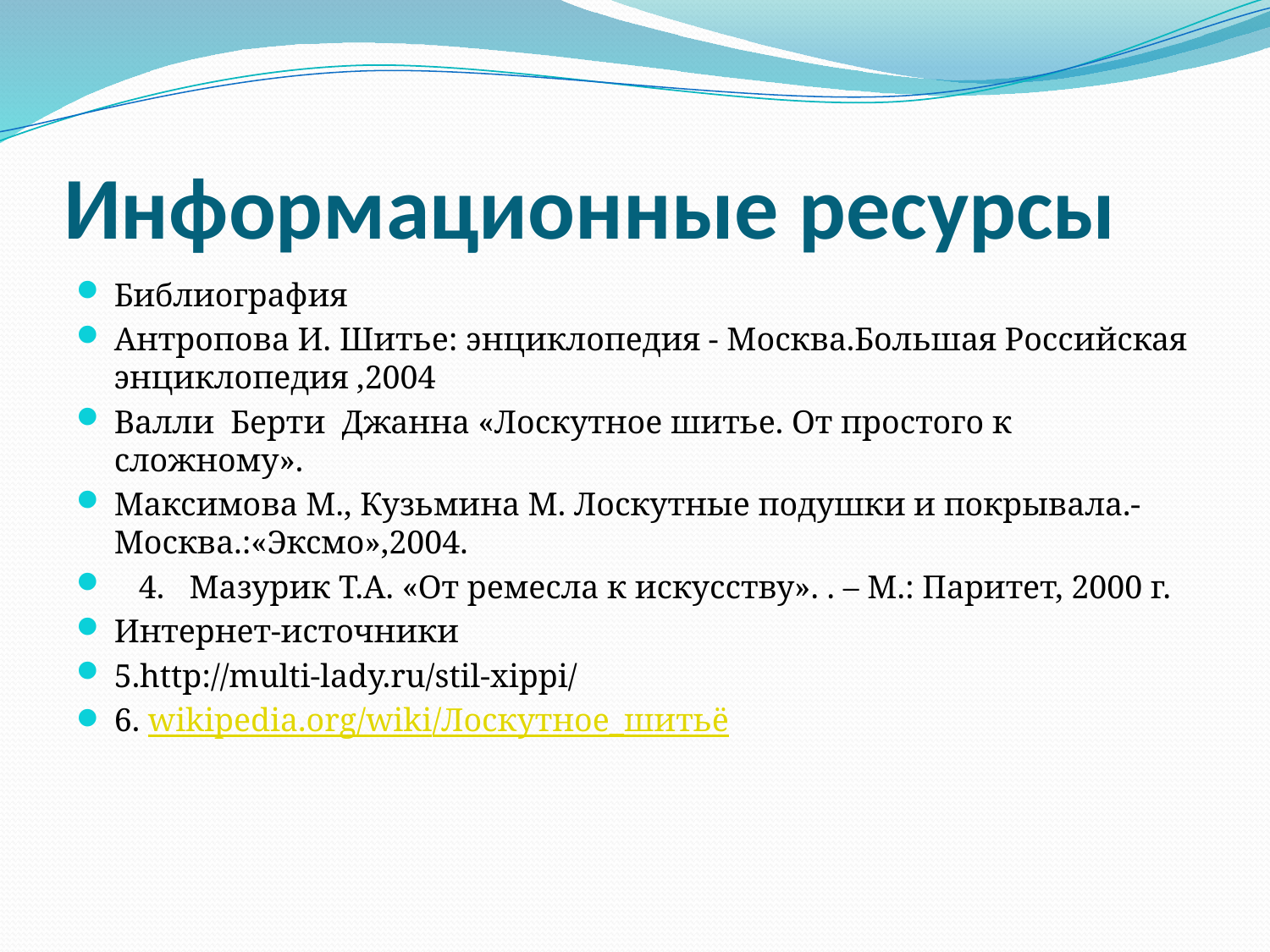

# Информационные ресурсы
Библиография
Антропова И. Шитье: энциклопедия - Москва.Большая Российская энциклопедия ,2004
Валли  Берти  Джанна «Лоскутное шитье. От простого к сложному».
Максимова М., Кузьмина М. Лоскутные подушки и покрывала.- Москва.:«Эксмо»,2004.
   4.   Мазурик Т.А. «От ремесла к искусству». . – М.: Паритет, 2000 г.
Интернет-источники
5.http://multi-lady.ru/stil-xippi/
6. wikipedia.org/wiki/Лоскутное_шитьё